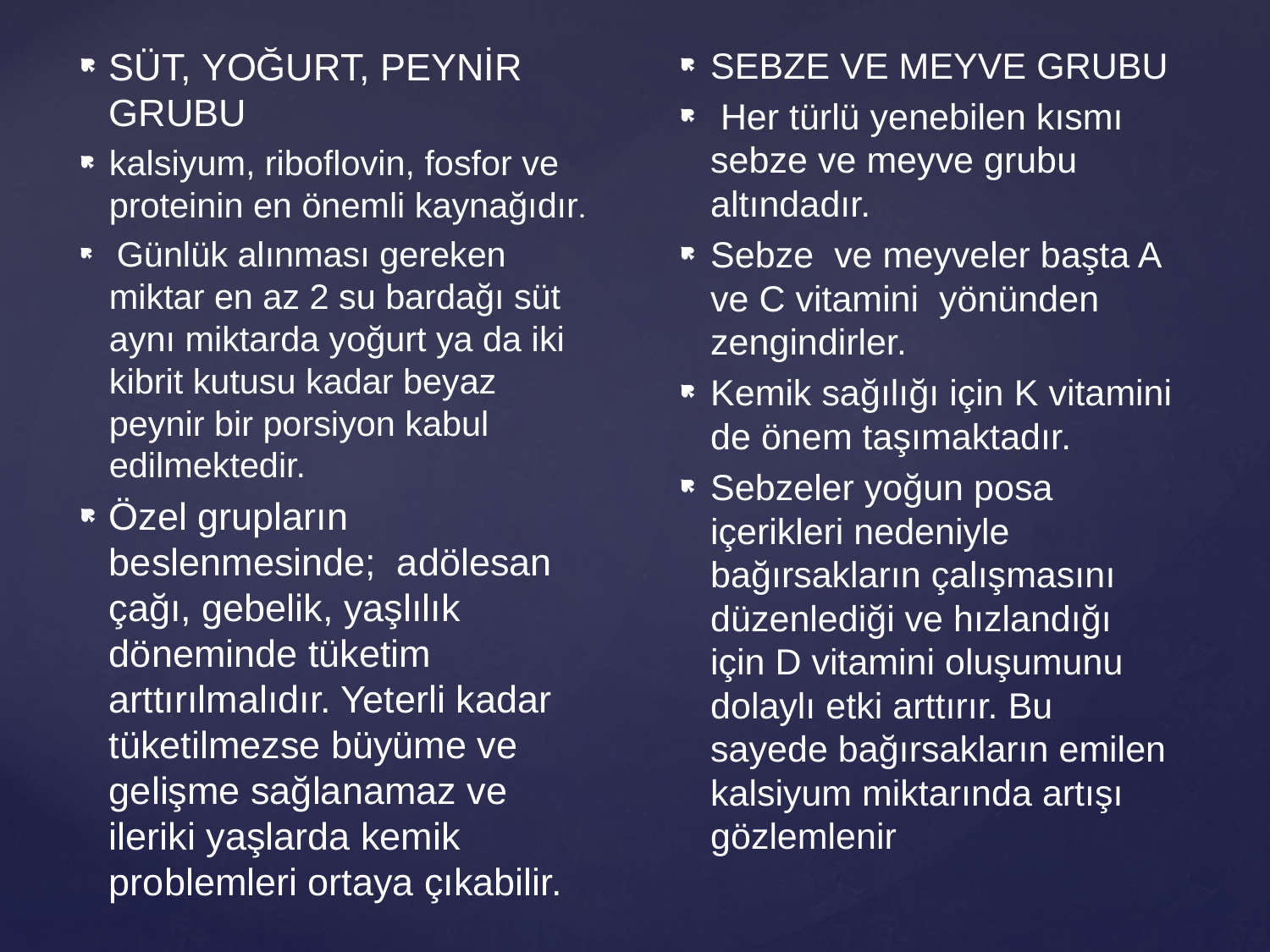

SÜT, YOĞURT, PEYNİR GRUBU
kalsiyum, riboflovin, fosfor ve proteinin en önemli kaynağıdır.
 Günlük alınması gereken miktar en az 2 su bardağı süt aynı miktarda yoğurt ya da iki kibrit kutusu kadar beyaz peynir bir porsiyon kabul edilmektedir.
Özel grupların beslenmesinde;  adölesan çağı, gebelik, yaşlılık döneminde tüketim arttırılmalıdır. Yeterli kadar tüketilmezse büyüme ve gelişme sağlanamaz ve ileriki yaşlarda kemik problemleri ortaya çıkabilir.

SEBZE VE MEYVE GRUBU
 Her türlü yenebilen kısmı sebze ve meyve grubu altındadır.
Sebze  ve meyveler başta A ve C vitamini  yönünden zengindirler.
Kemik sağılığı için K vitamini de önem taşımaktadır.
Sebzeler yoğun posa içerikleri nedeniyle bağırsakların çalışmasını düzenlediği ve hızlandığı için D vitamini oluşumunu dolaylı etki arttırır. Bu sayede bağırsakların emilen kalsiyum miktarında artışı gözlemlenir